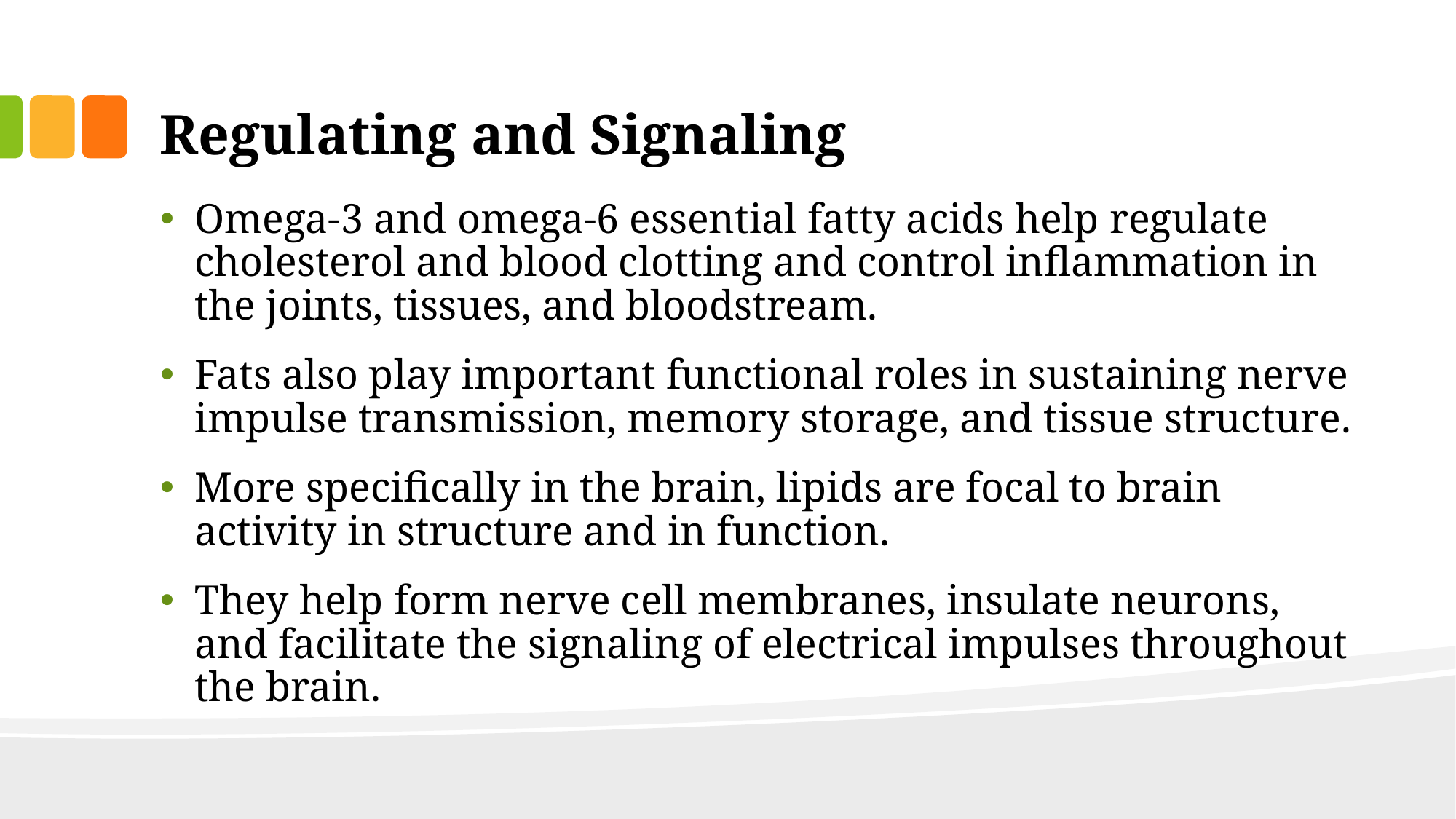

# Regulating and Signaling
Omega-3 and omega-6 essential fatty acids help regulate cholesterol and blood clotting and control inflammation in the joints, tissues, and bloodstream.
Fats also play important functional roles in sustaining nerve impulse transmission, memory storage, and tissue structure.
More specifically in the brain, lipids are focal to brain activity in structure and in function.
They help form nerve cell membranes, insulate neurons, and facilitate the signaling of electrical impulses throughout the brain.